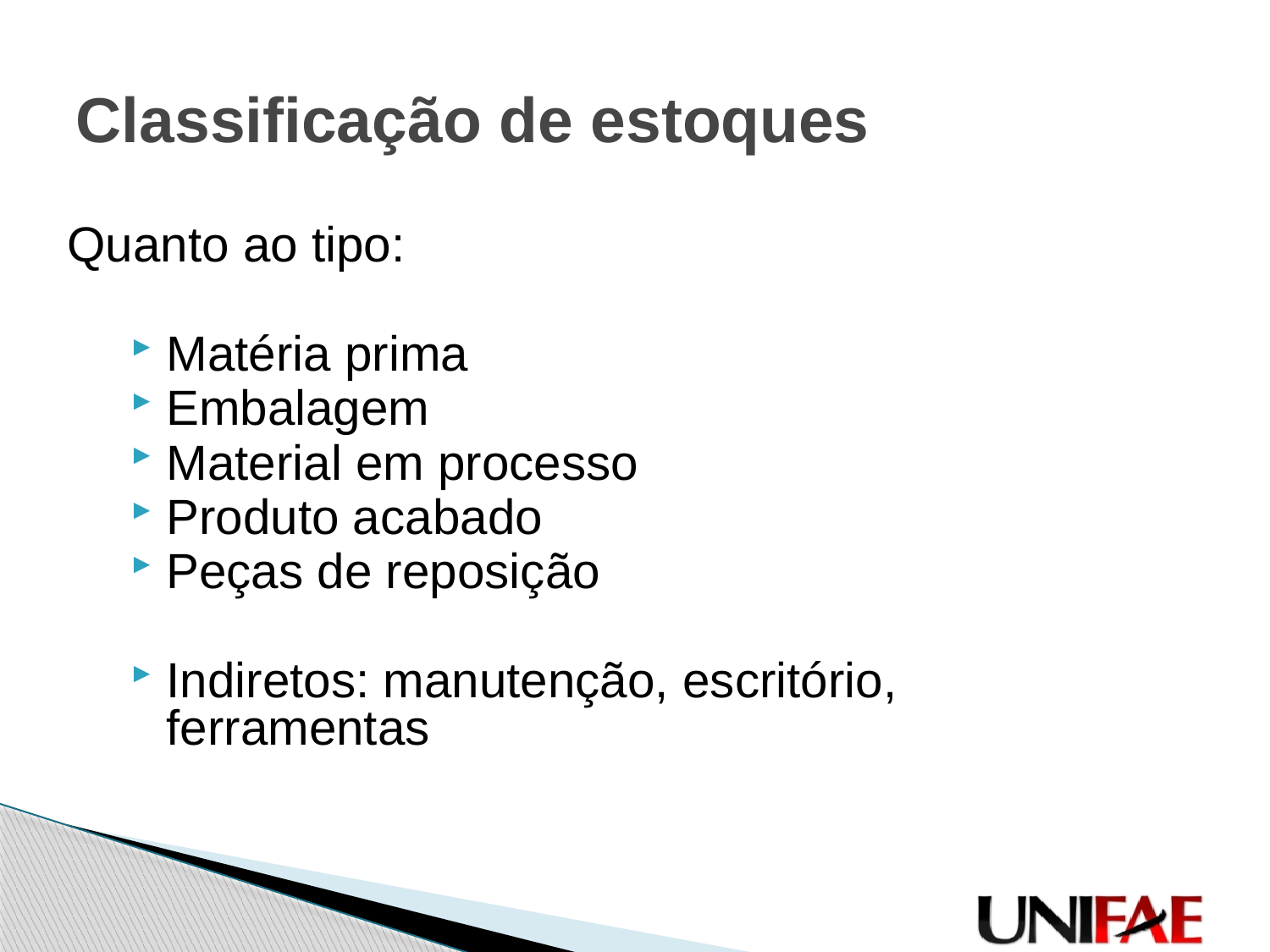

# Classificação de estoques
Quanto ao tipo:

Matéria prima
Embalagem
Material em processo
Produto acabado
Peças de reposição

Indiretos: manutenção, escritório, ferramentas